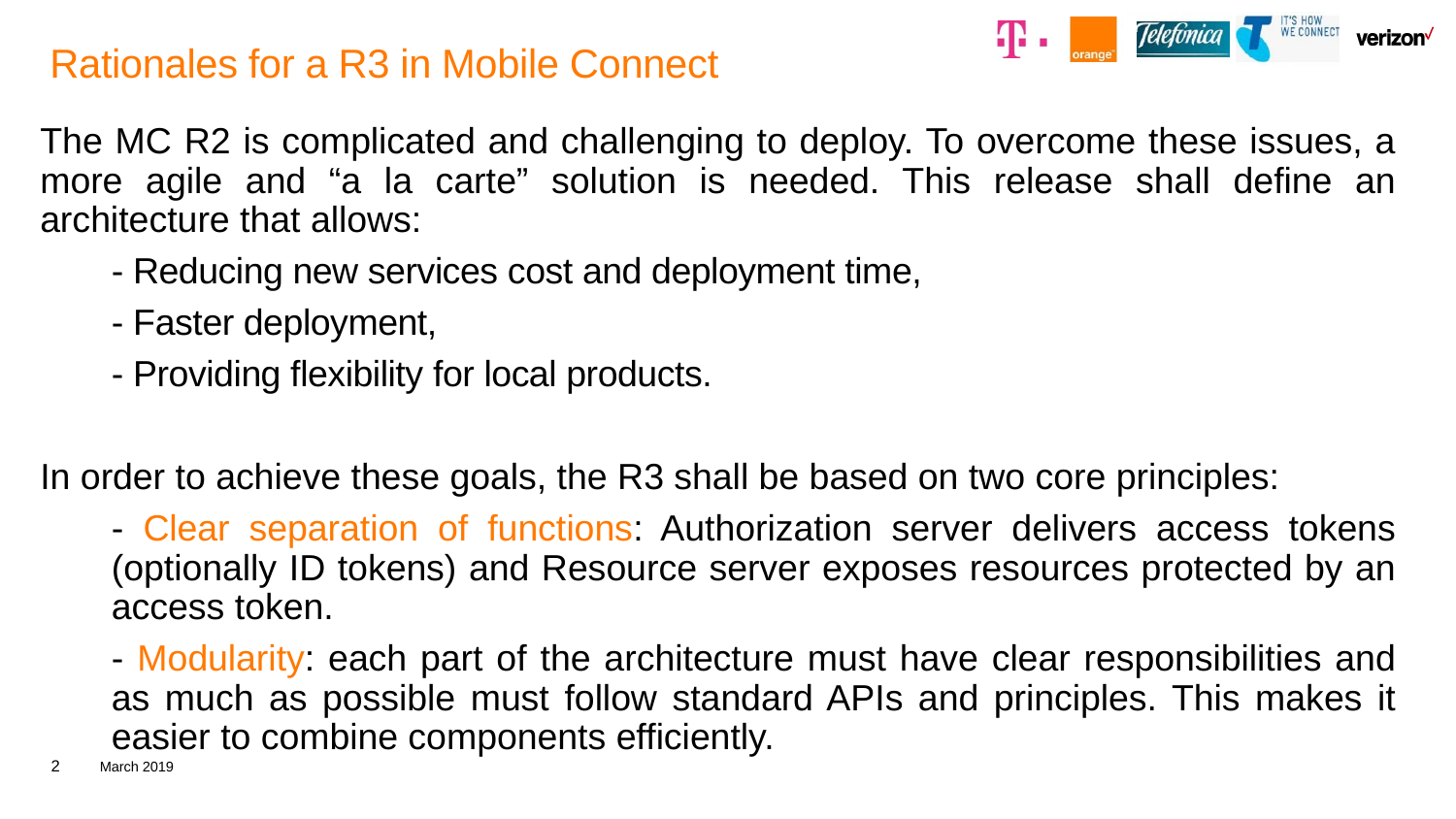

# Rationales for a R3 in Mobile Connect
The MC R2 is complicated and challenging to deploy. To overcome these issues, a more agile and “a la carte” solution is needed. This release shall define an architecture that allows:
	- Reducing new services cost and deployment time,
	- Faster deployment,
	- Providing flexibility for local products.

In order to achieve these goals, the R3 shall be based on two core principles:
	- Clear separation of functions: Authorization server delivers access tokens (optionally ID tokens) and Resource server exposes resources protected by an access token.
	- Modularity: each part of the architecture must have clear responsibilities and as much as possible must follow standard APIs and principles. This makes it easier to combine components efficiently.